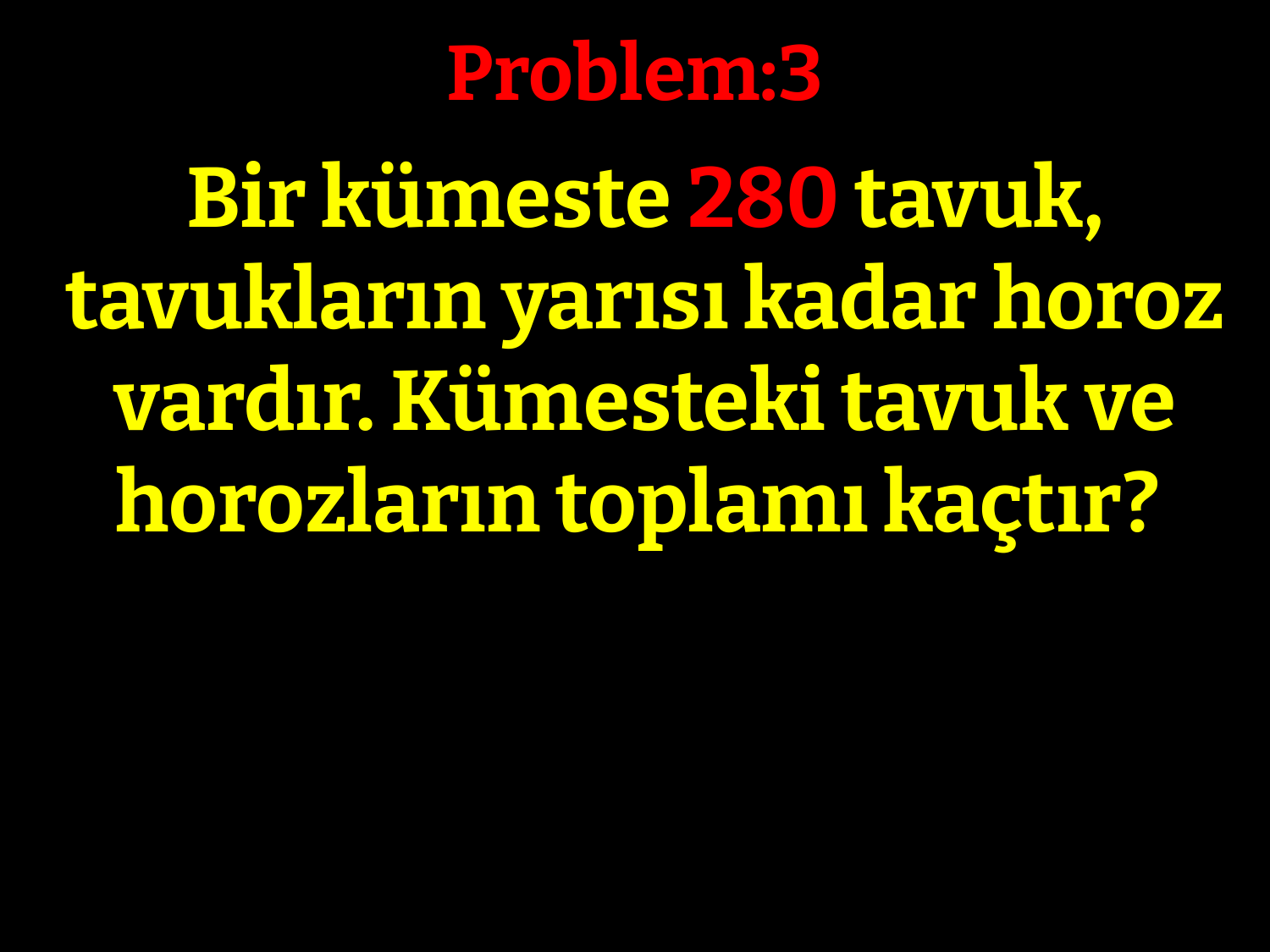

Problem:3
Bir kümeste 280 tavuk, tavukların yarısı kadar horoz vardır. Kümesteki tavuk ve horozların toplamı kaçtır?
#